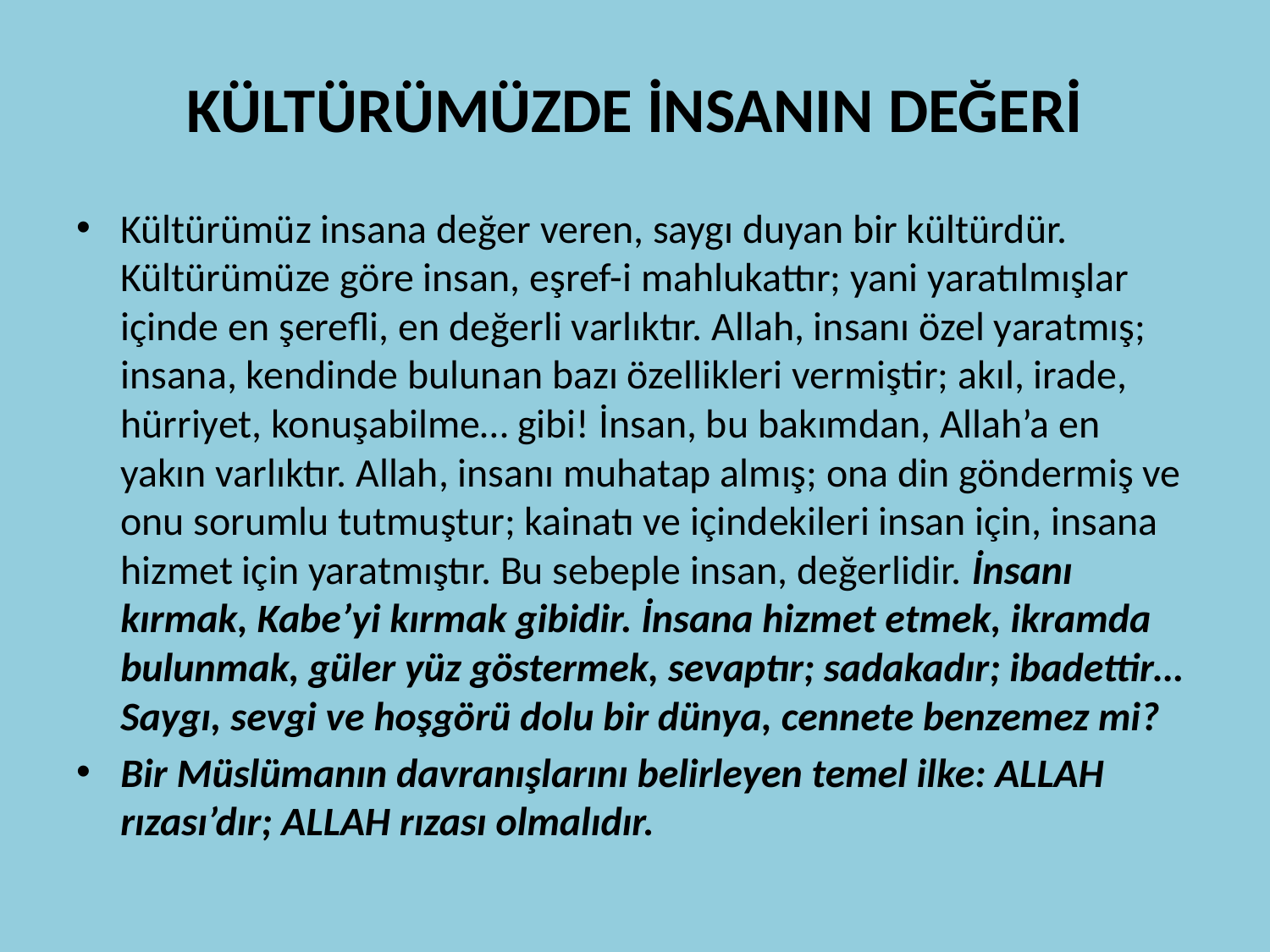

# KÜLTÜRÜMÜZDE İNSANIN DEĞERİ
Kültürümüz insana değer veren, saygı duyan bir kültürdür. Kültürümüze göre insan, eşref-i mahlukattır; yani yaratılmışlar içinde en şerefli, en değerli varlıktır. Allah, insanı özel yaratmış; insana, kendinde bulunan bazı özellikleri vermiştir; akıl, irade, hürriyet, konuşabilme… gibi! İnsan, bu bakımdan, Allah’a en yakın varlıktır. Allah, insanı muhatap almış; ona din göndermiş ve onu sorumlu tutmuştur; kainatı ve içindekileri insan için, insana hizmet için yaratmıştır. Bu sebeple insan, değerlidir. İnsanı kırmak, Kabe’yi kırmak gibidir. İnsana hizmet etmek, ikramda bulunmak, güler yüz göstermek, sevaptır; sadakadır; ibadettir… Saygı, sevgi ve hoşgörü dolu bir dünya, cennete benzemez mi?
Bir Müslümanın davranışlarını belirleyen temel ilke: ALLAH rızası’dır; ALLAH rızası olmalıdır.